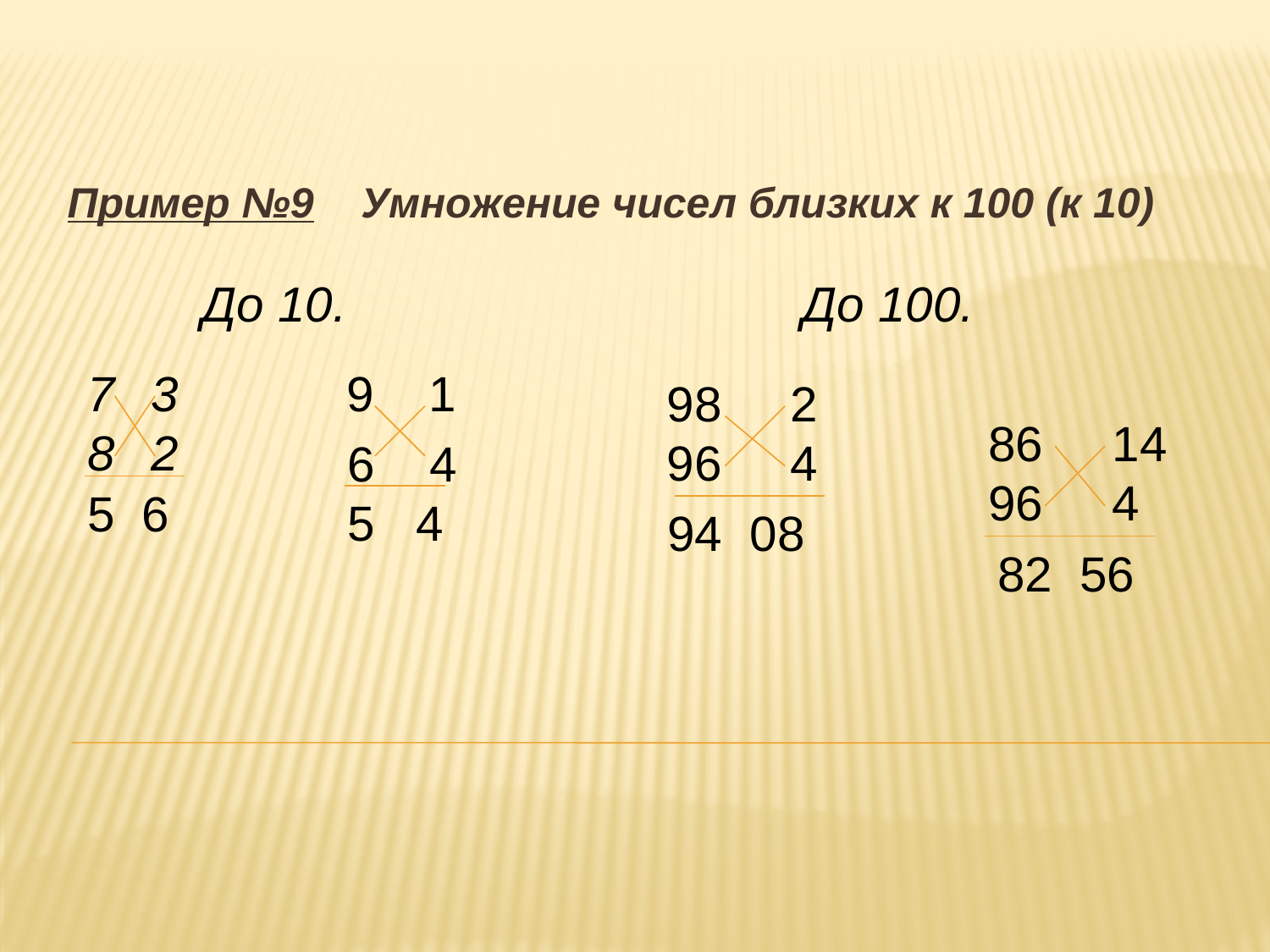

Пример №9    Умножение чисел близких к 100 (к 10)
До 10.
До 100.
3
2

9    1
98     2
96     4
86     14
96     4
6    4
5  6
5   4
94  08
82  56